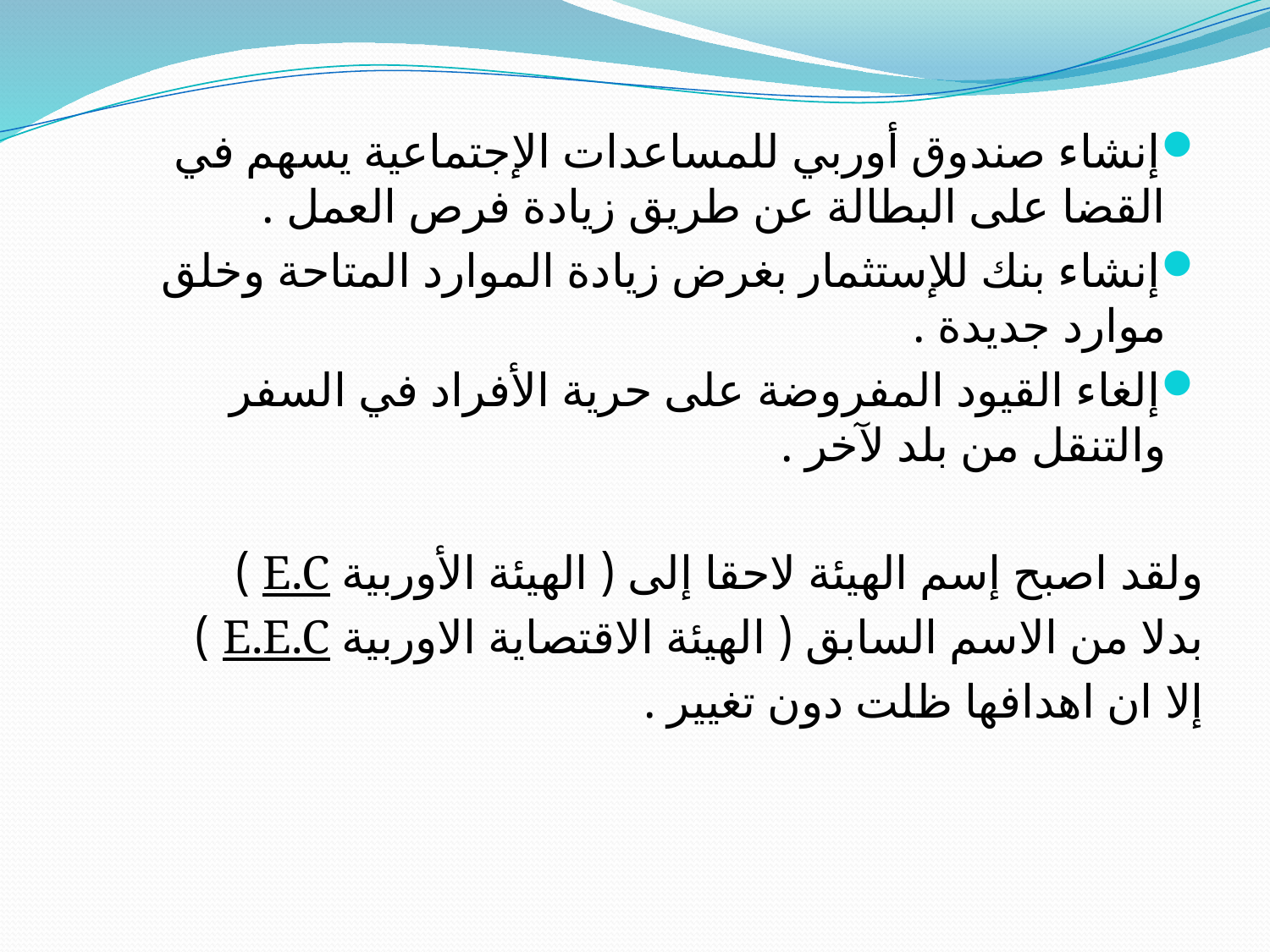

إنشاء صندوق أوربي للمساعدات الإجتماعية يسهم في القضا على البطالة عن طريق زيادة فرص العمل .
إنشاء بنك للإستثمار بغرض زيادة الموارد المتاحة وخلق موارد جديدة .
إلغاء القيود المفروضة على حرية الأفراد في السفر والتنقل من بلد لآخر .

ولقد اصبح إسم الهيئة لاحقا إلى ( الهيئة الأوربية E.C )
بدلا من الاسم السابق ( الهيئة الاقتصاية الاوربية E.E.C )
إلا ان اهدافها ظلت دون تغيير .